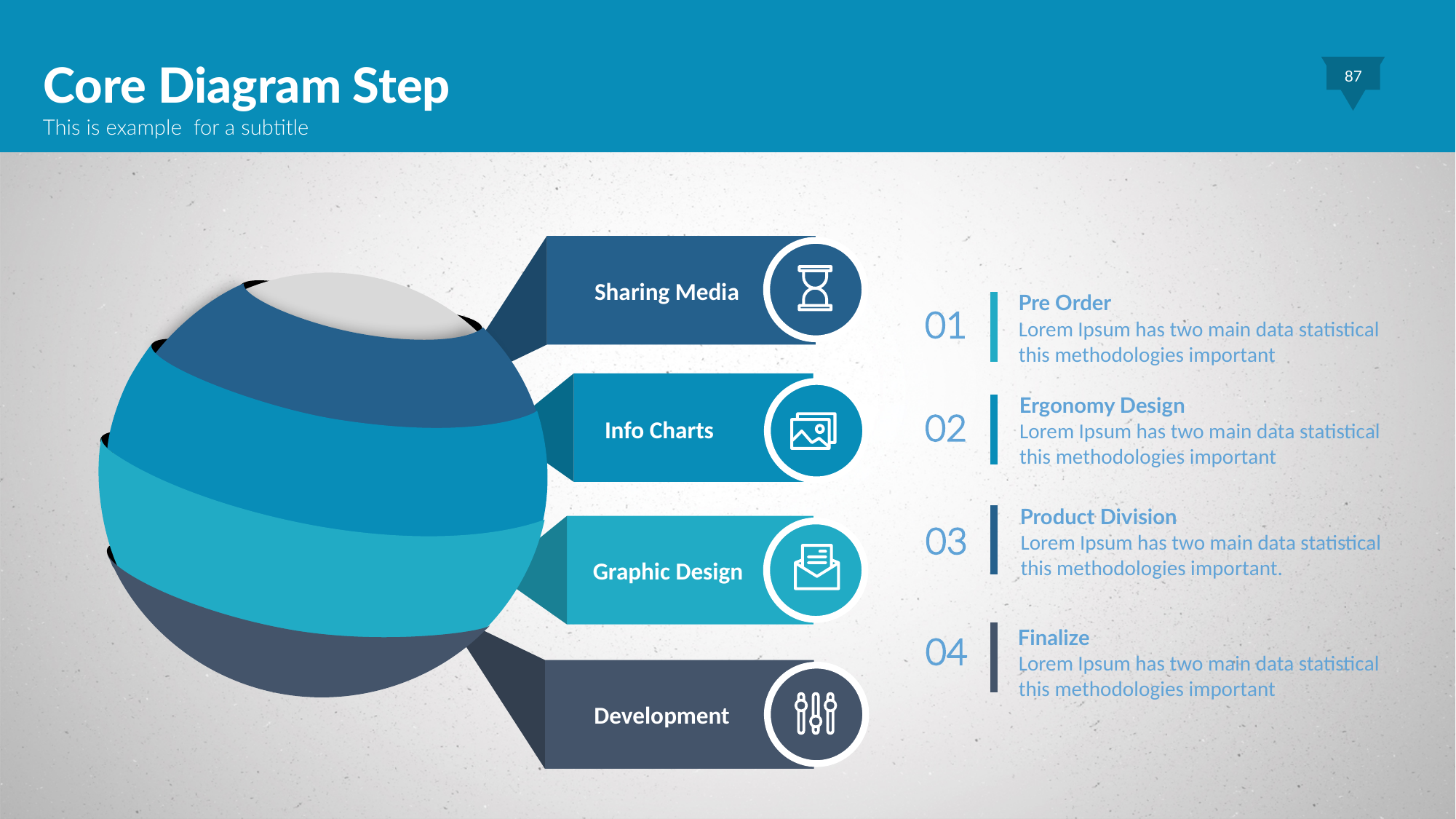

Core Diagram Step
This is example  for a subtitle

87

Sharing Media
Pre Order
Lorem Ipsum has two main data statistical this methodologies important
Ergonomy Design
Lorem Ipsum has two main data statistical this methodologies important
Product Division
Lorem Ipsum has two main data statistical this methodologies important.
Finalize
Lorem Ipsum has two main data statistical this methodologies important
01
02
03
04

Info Charts

Graphic Design

Development